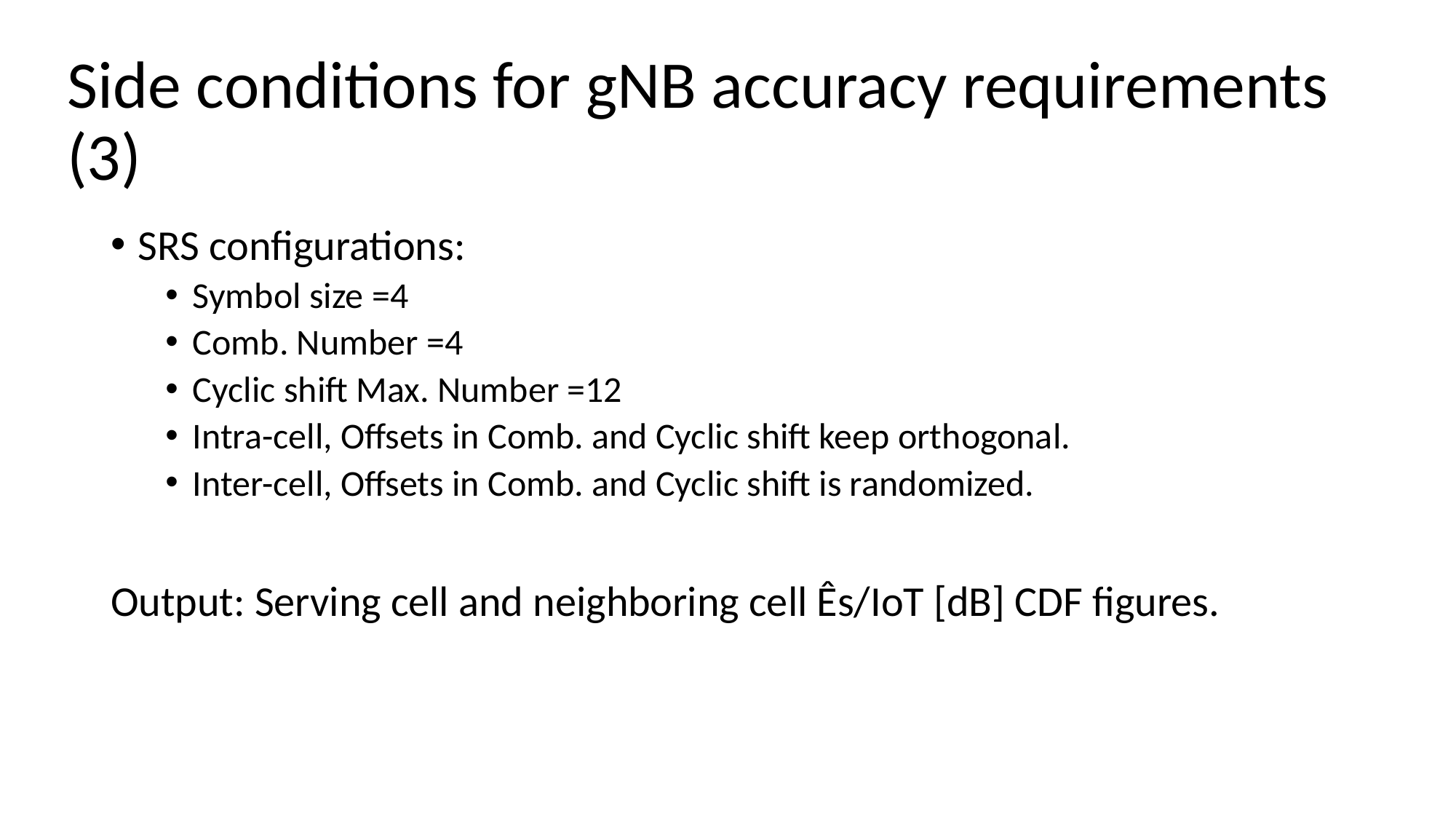

# Side conditions for gNB accuracy requirements (3)
SRS configurations:
Symbol size =4
Comb. Number =4
Cyclic shift Max. Number =12
Intra-cell, Offsets in Comb. and Cyclic shift keep orthogonal.
Inter-cell, Offsets in Comb. and Cyclic shift is randomized.

Output: Serving cell and neighboring cell Ês/IoT [dB] CDF figures.